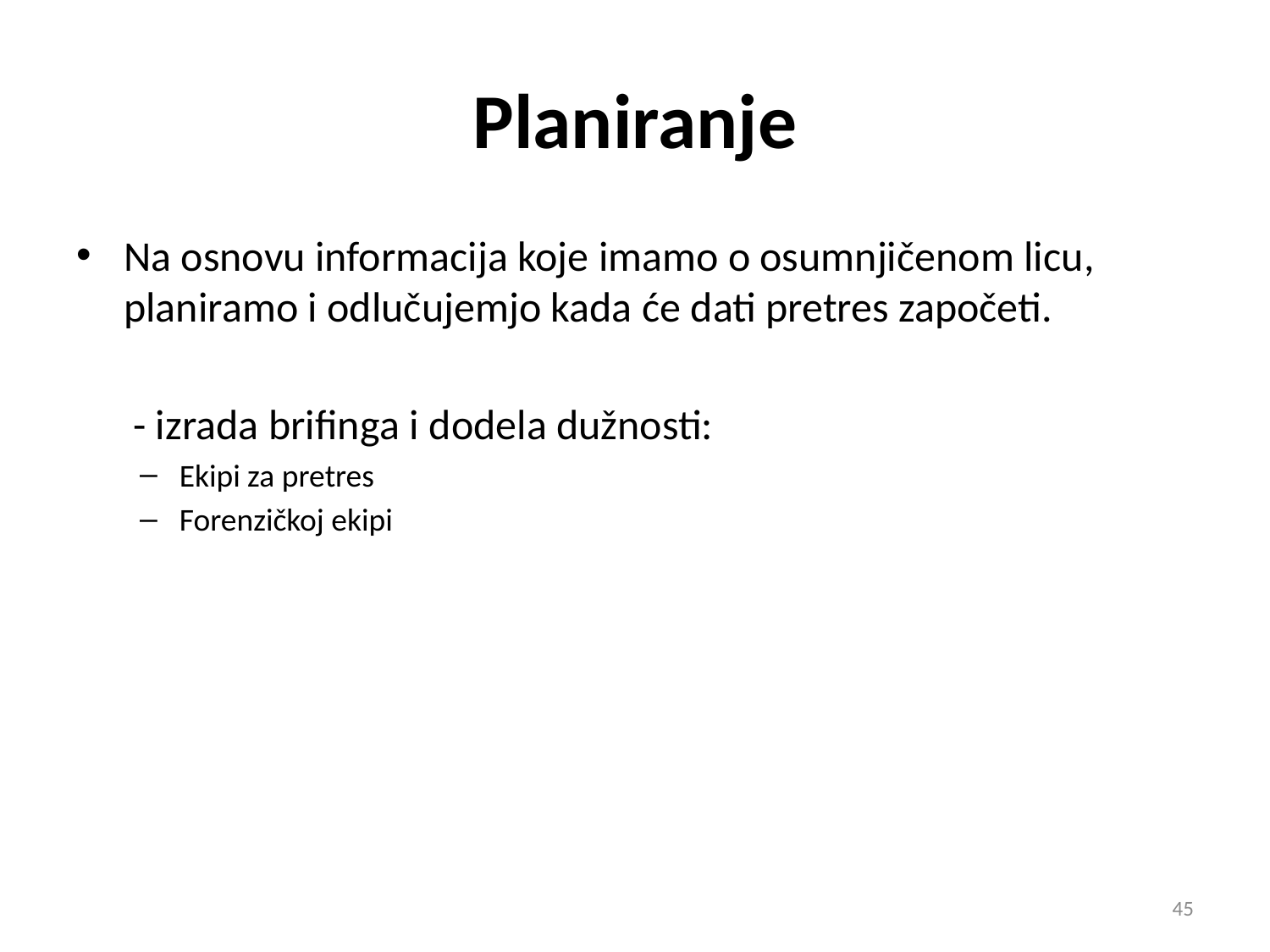

# Planiranje
Na osnovu informacija koje imamo o osumnjičenom licu, planiramo i odlučujemjo kada će dati pretres započeti.

      - izrada brifinga i dodela dužnosti:
Ekipi za pretres
Forenzičkoj ekipi

45